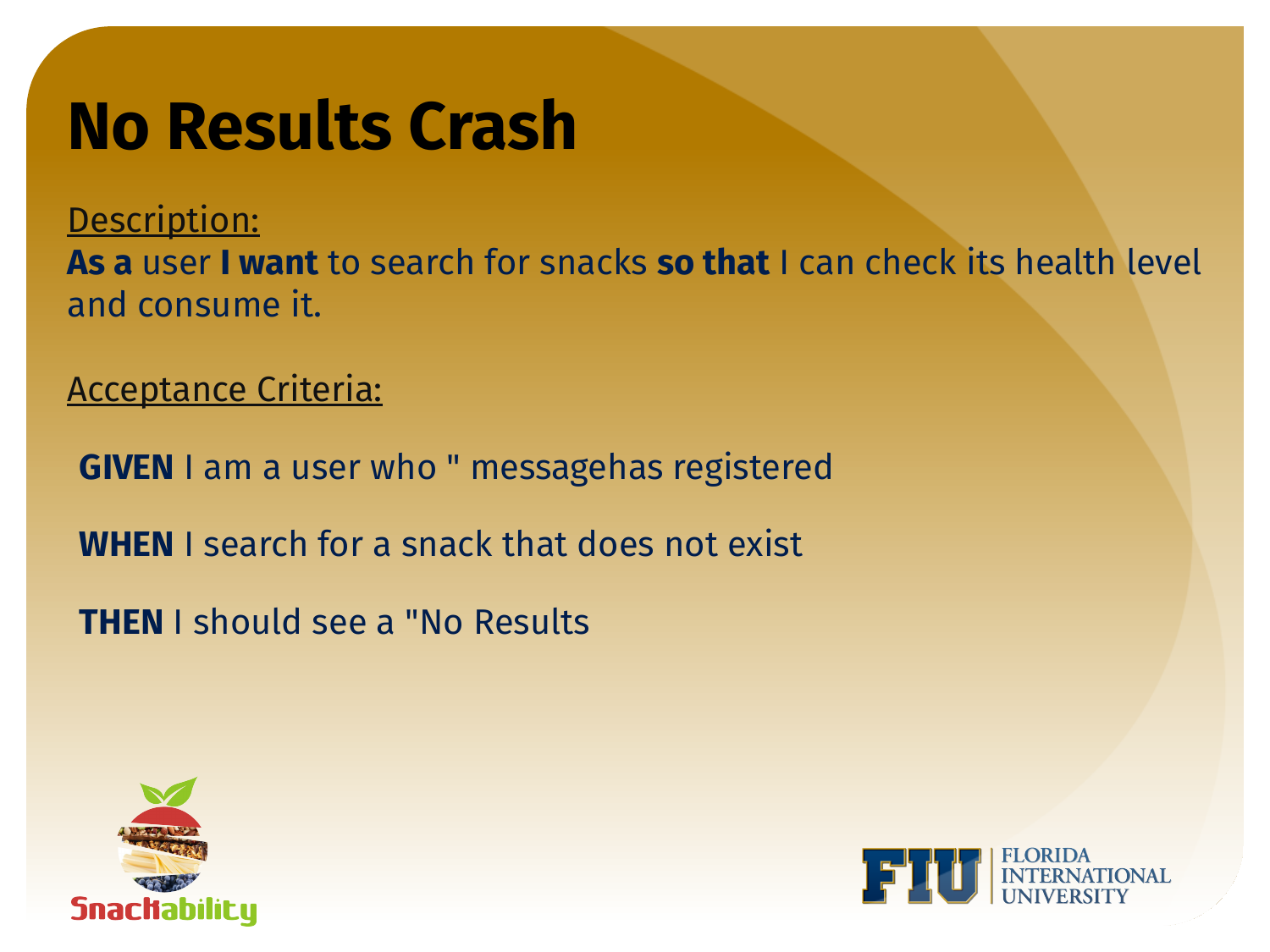

# No Results Crash
Description:
As a user I want to search for snacks so that I can check its health level and consume it.

Acceptance Criteria:
GIVEN I am a user who " messagehas registered
WHEN I search for a snack that does not exist
THEN I should see a "No Results